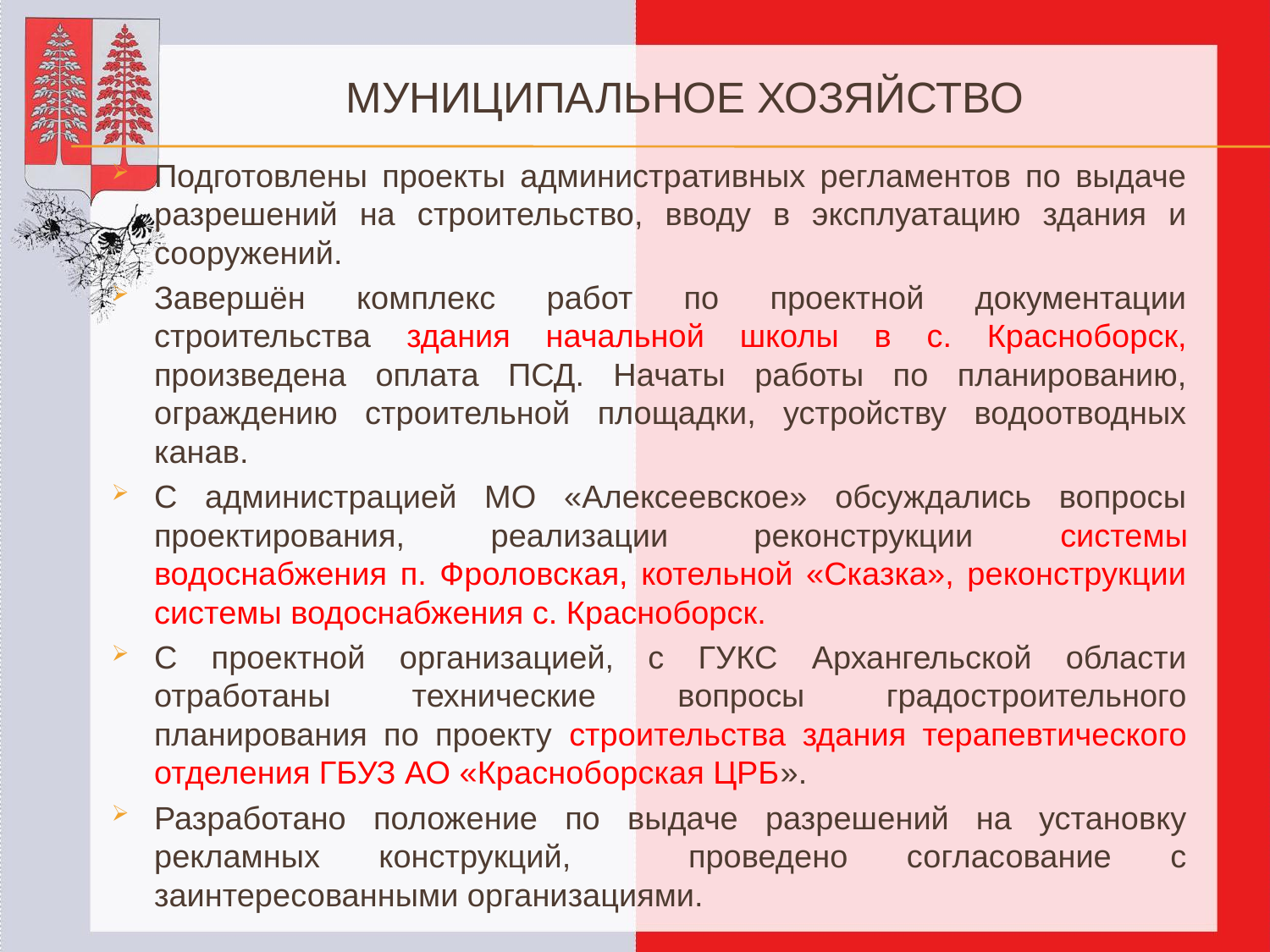

# МУНИЦИПАЛЬНОЕ ХОЗЯЙСТВО
Подготовлены проекты административных регламентов по выдаче разрешений на строительство, вводу в эксплуатацию здания и сооружений.
Завершён комплекс работ по проектной документации строительства здания начальной школы в с. Красноборск, произведена оплата ПСД. Начаты работы по планированию, ограждению строительной площадки, устройству водоотводных канав.
С администрацией МО «Алексеевское» обсуждались вопросы проектирования, реализации реконструкции системы водоснабжения п. Фроловская, котельной «Сказка», реконструкции системы водоснабжения с. Красноборск.
С проектной организацией, с ГУКС Архангельской области отработаны технические вопросы градостроительного планирования по проекту строительства здания терапевтического отделения ГБУЗ АО «Красноборская ЦРБ».
Разработано положение по выдаче разрешений на установку рекламных конструкций,  проведено согласование с заинтересованными организациями.